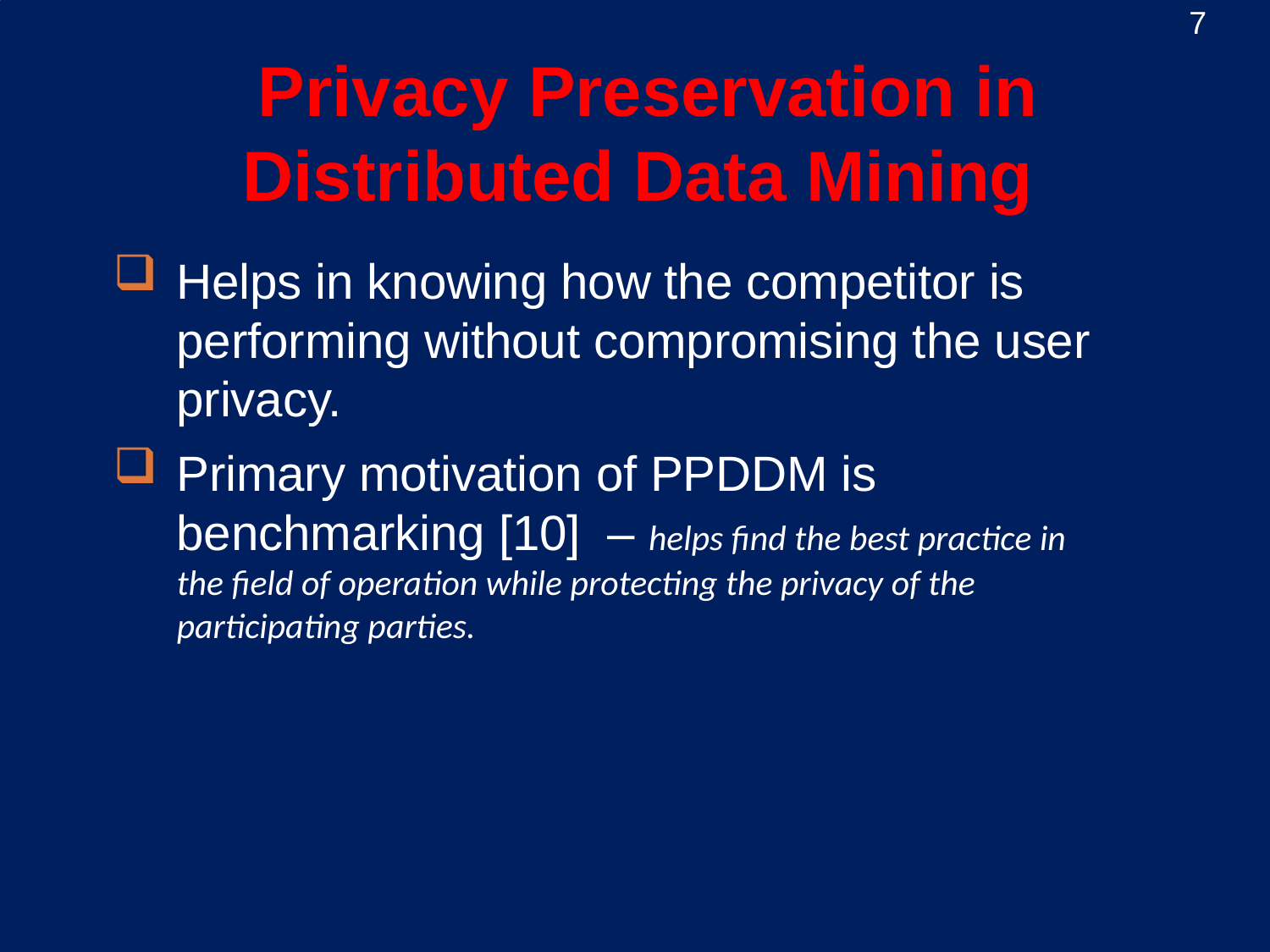

7
# Privacy Preservation in Distributed Data Mining

Helps in knowing how the competitor is performing without compromising the user privacy.
Primary motivation of PPDDM is benchmarking [10]  – helps find the best practice in the field of operation while protecting the privacy of the participating parties.